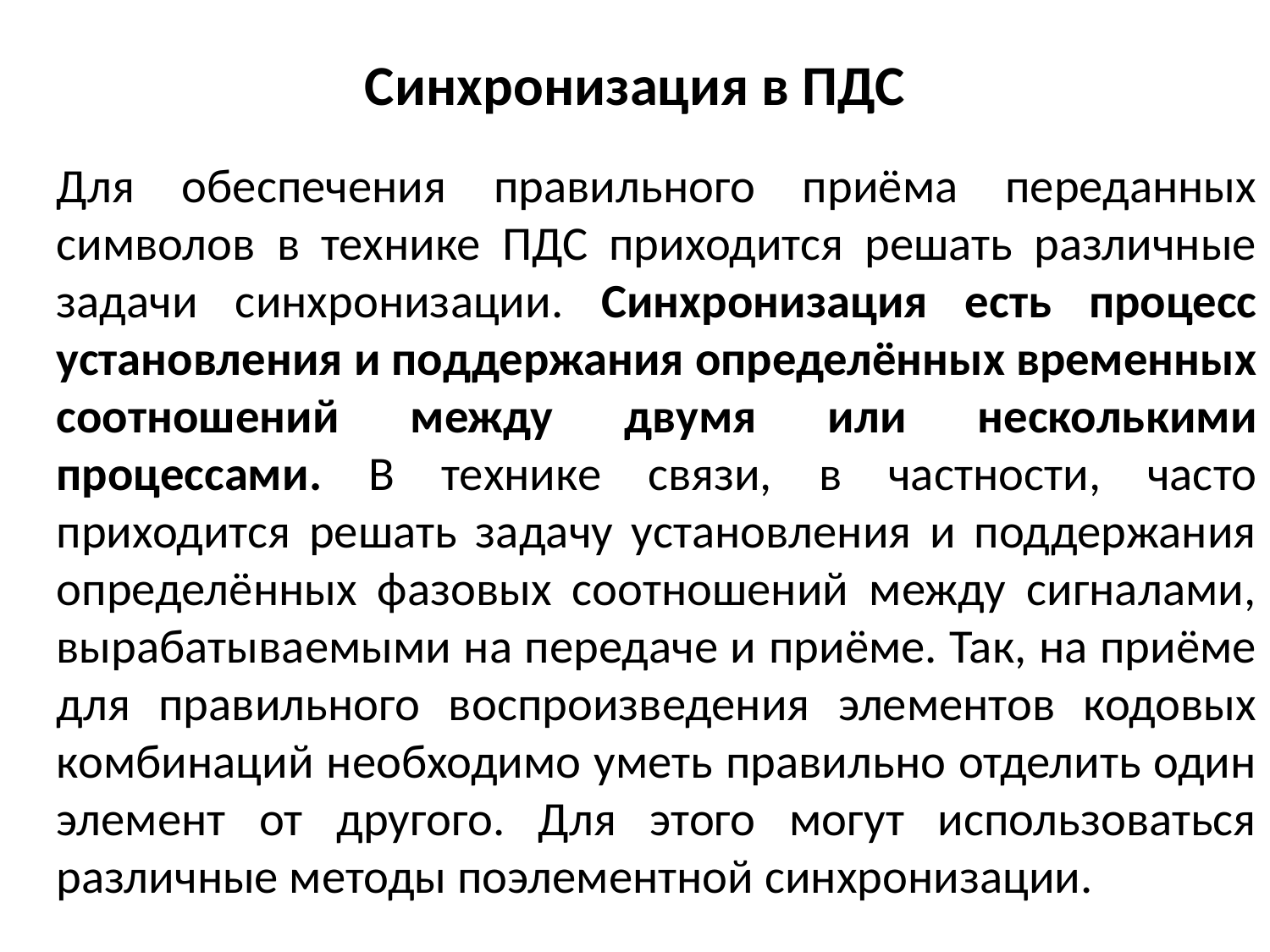

# Синхронизация в ПДС
	Для обеспечения правильного приёма переданных символов в технике ПДС приходится решать различные задачи синхронизации. Синхронизация есть процесс установления и поддержания определённых временных соотношений между двумя или несколькими процессами. В технике связи, в частности, часто приходится решать задачу установления и поддержания определённых фазовых соотношений между сигналами, вырабатываемыми на передаче и приёме. Так, на приёме для правильного воспроизведения элементов кодовых комбинаций необходимо уметь правильно отделить один элемент от другого. Для этого могут использоваться различные методы поэлементной синхронизации.